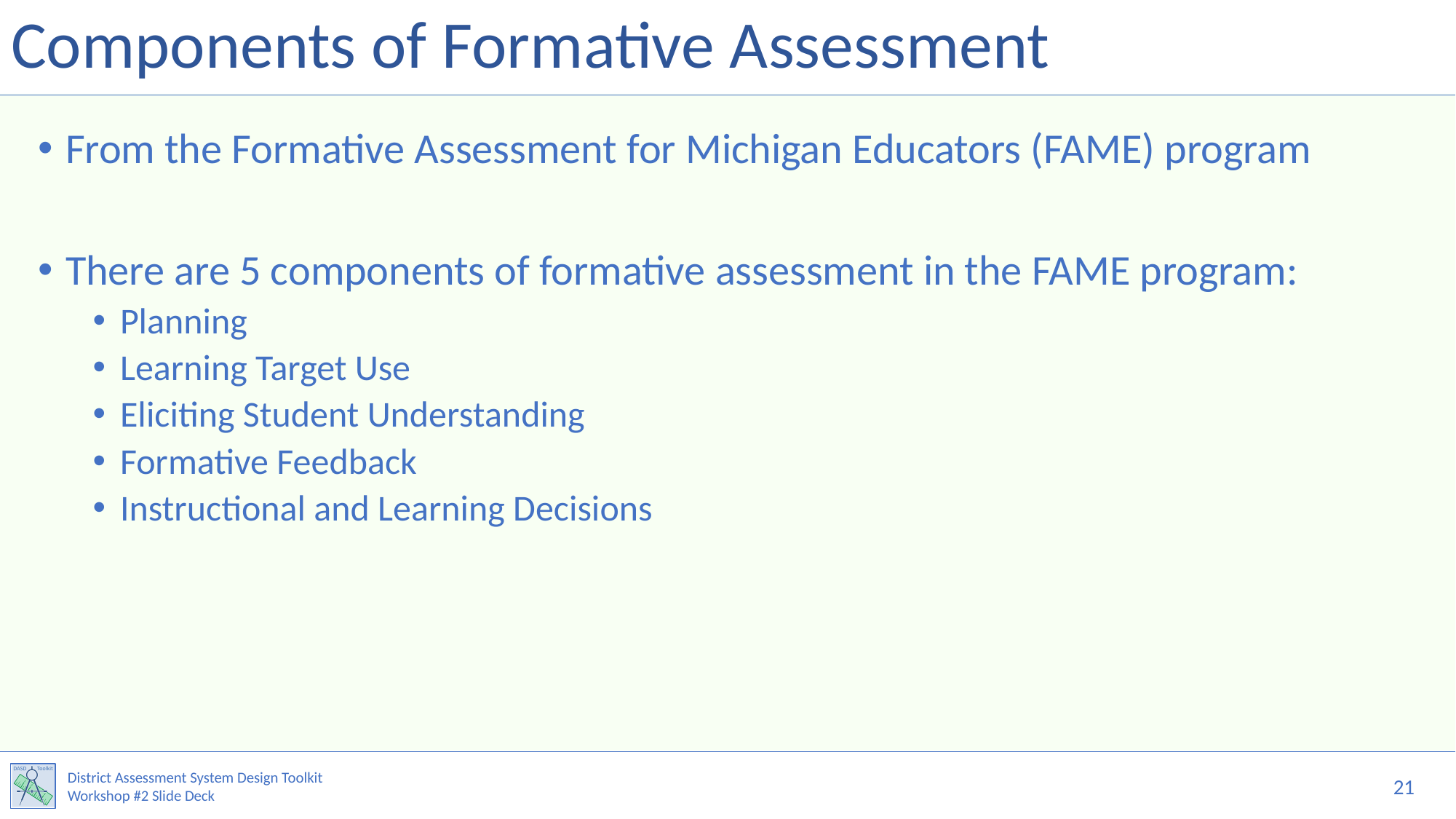

# Components of Formative Assessment
From the Formative Assessment for Michigan Educators (FAME) program

There are 5 components of formative assessment in the FAME program:
Planning
Learning Target Use
Eliciting Student Understanding
Formative Feedback
Instructional and Learning Decisions